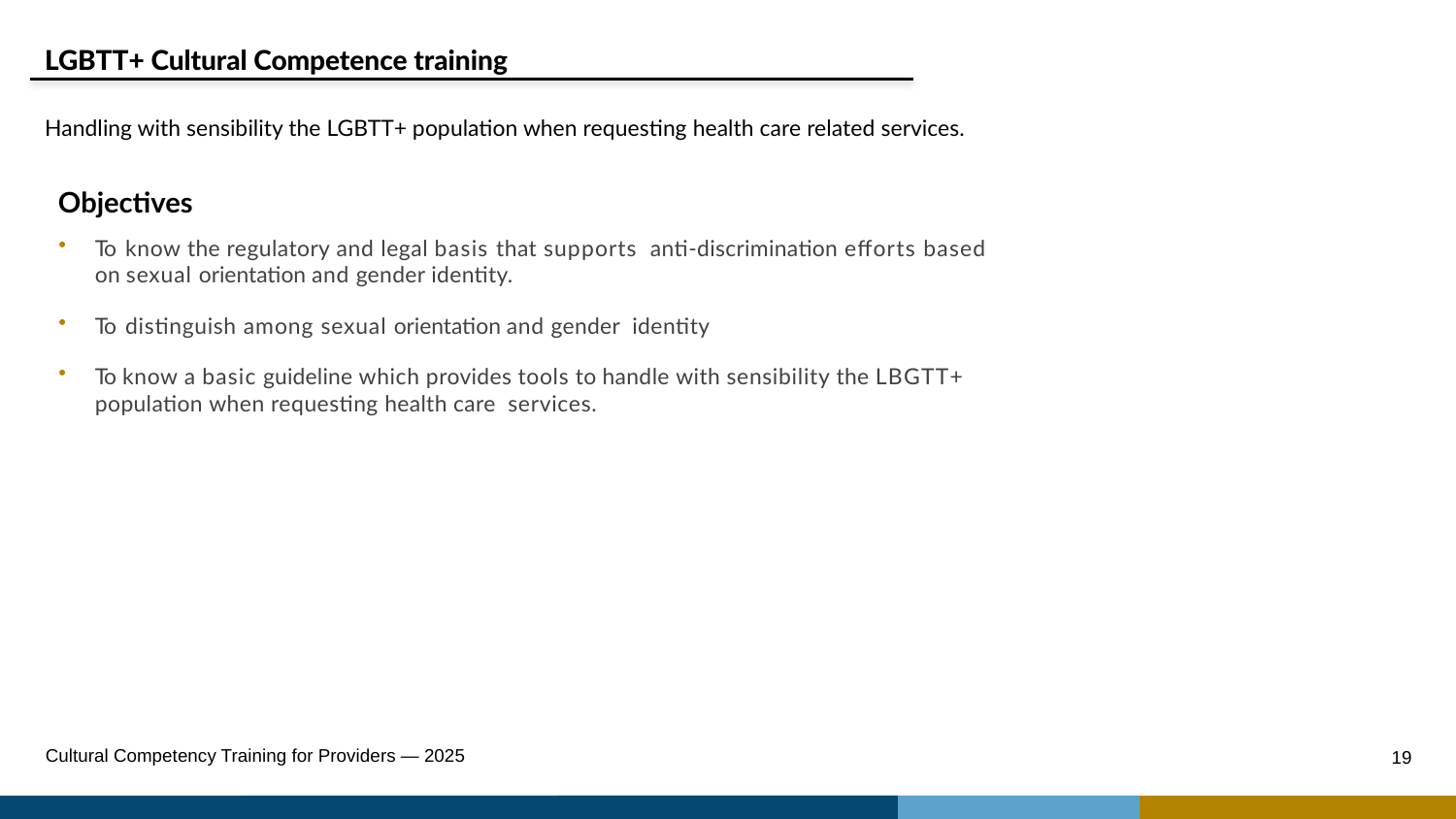

LGBTT+ Cultural Competence training
Handling with sensibility the LGBTT+ population when requesting health care related services.
Objectives
To  know the regulatory and legal basis that supports  anti-discrimination efforts based on sexual orientation and gender identity.
To  distinguish among sexual orientation and gender  identity
To know a basic guideline which provides tools to handle with sensibility the LBGTT+ population when requesting health care  services.
Cultural Competency Training for Providers — 2025